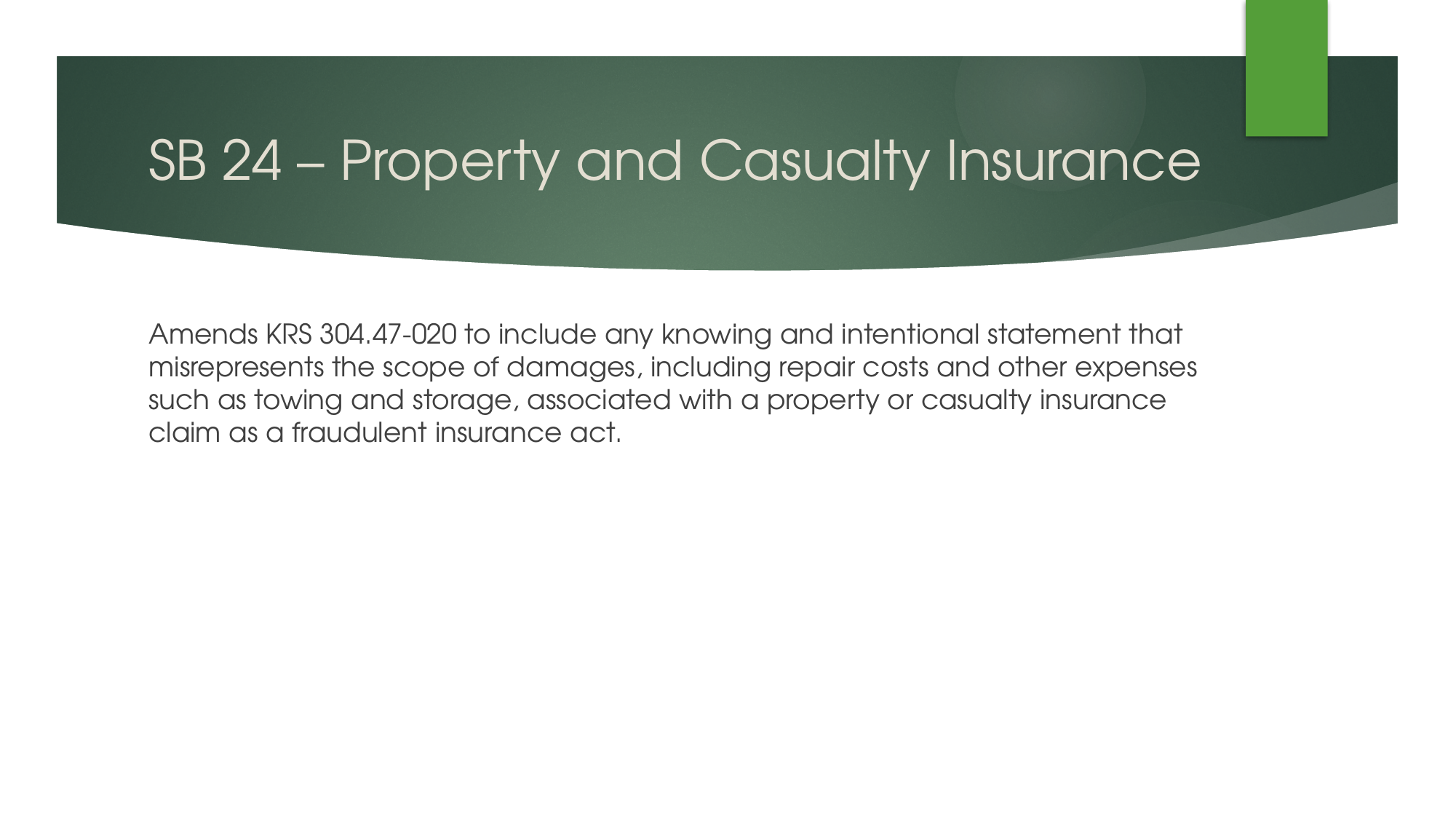

# SB 24 – Property and Casualty Insurance
Amends KRS 304.47-020 to include any knowing and intentional statement that misrepresents the scope of damages, including repair costs and other expenses such as towing and storage, associated with a property or casualty insurance claim as a fraudulent insurance act.